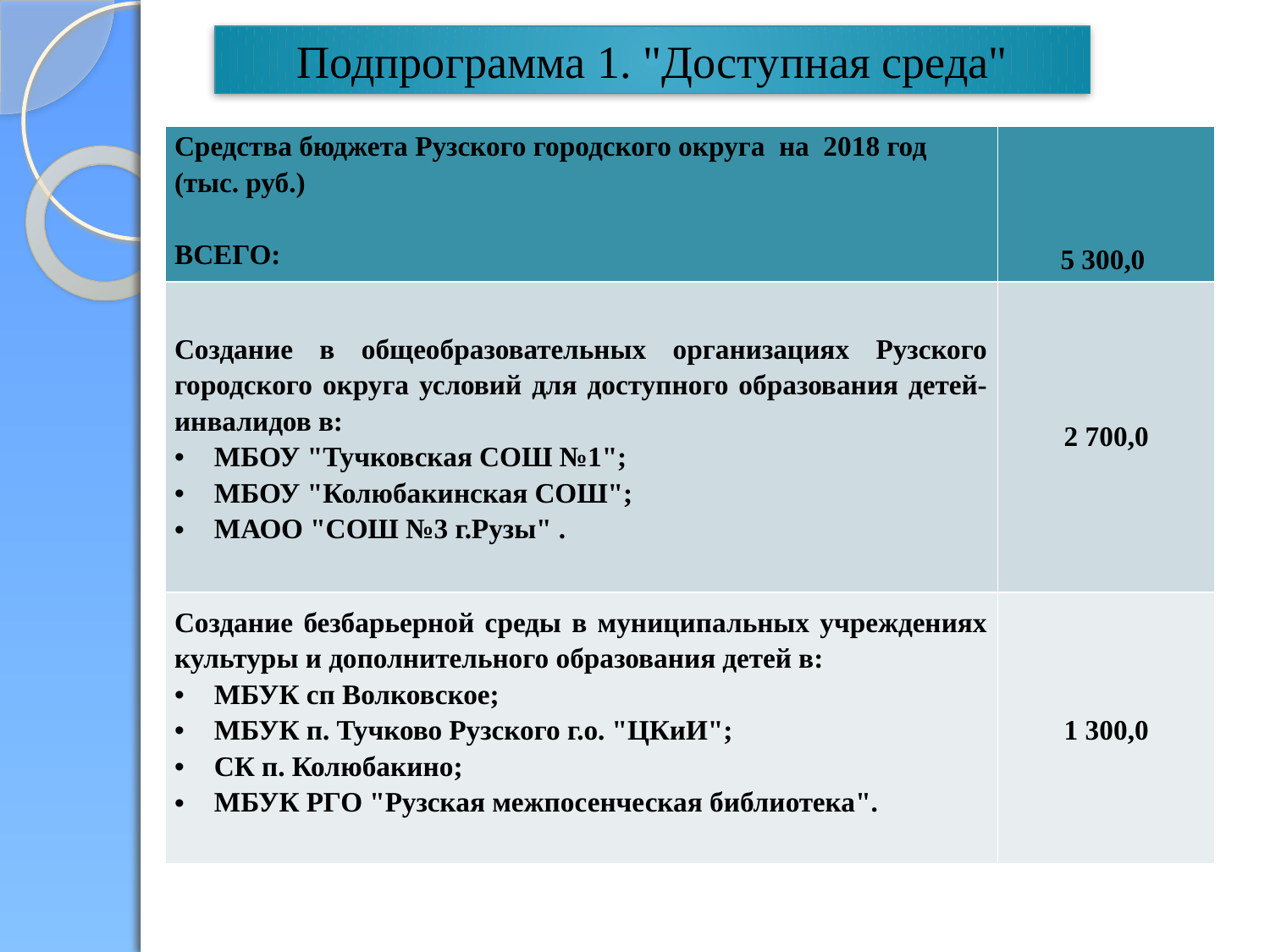

Подпрограмма 1. "Доступная среда"
| Средства бюджета Рузского городского округа на 2018 год (тыс. руб.) ВСЕГО: | 5 300,0 |
| --- | --- |
| Создание в общеобразовательных организациях Рузского городского округа условий для доступного образования детей-инвалидов в: МБОУ "Тучковская СОШ №1"; МБОУ "Колюбакинская СОШ"; МАОО "СОШ №3 г.Рузы" . | 2 700,0 |
| Создание безбарьерной среды в муниципальных учреждениях культуры и дополнительного образования детей в: МБУК сп Волковское; МБУК п. Тучково Рузского г.о. "ЦКиИ"; СК п. Колюбакино; МБУК РГО "Рузская межпосенческая библиотека". | 1 300,0 |